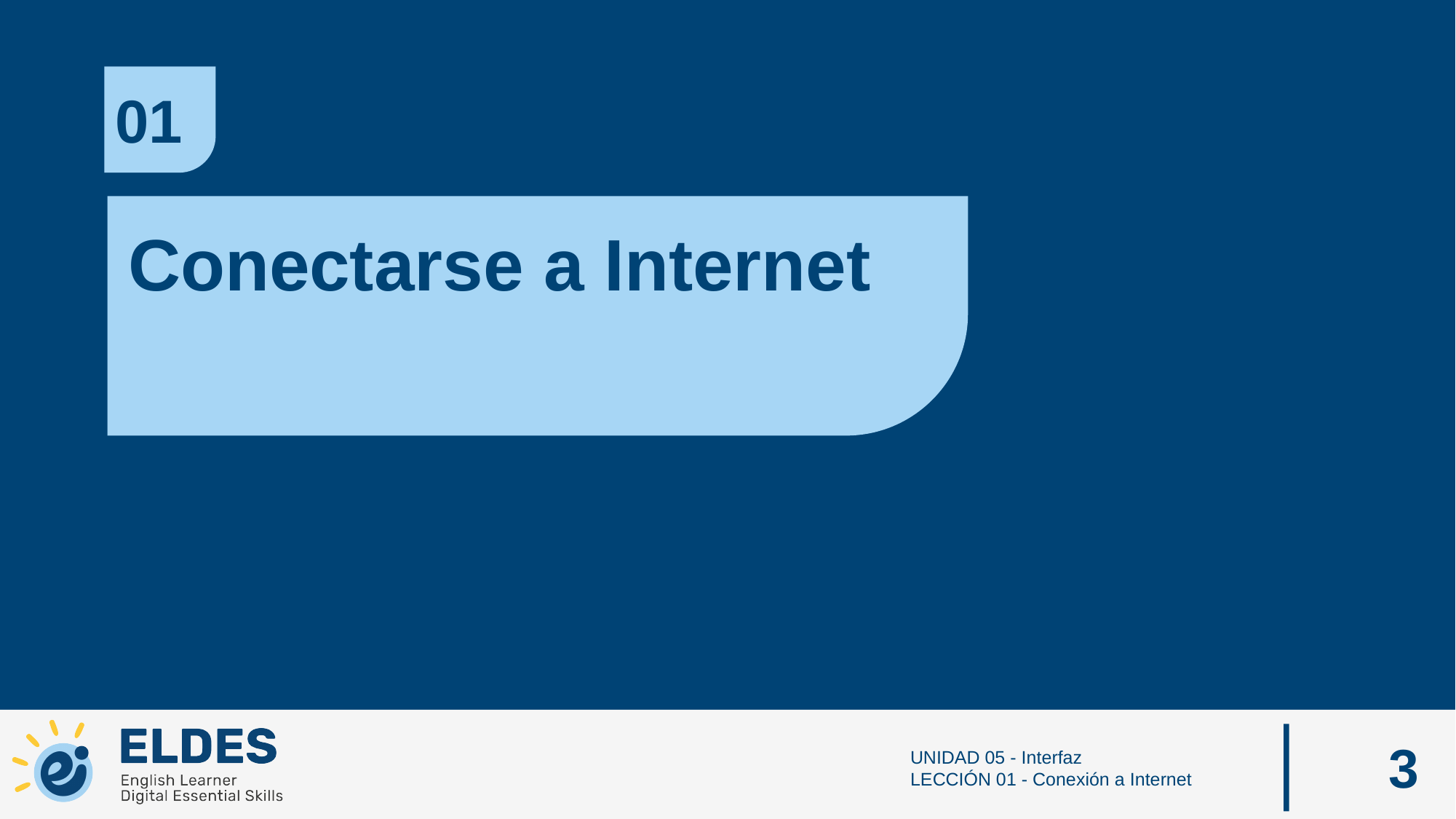

01
Conectarse a Internet
3
UNIDAD 05 - Interfaz
LECCIÓN 01 - Conexión a Internet